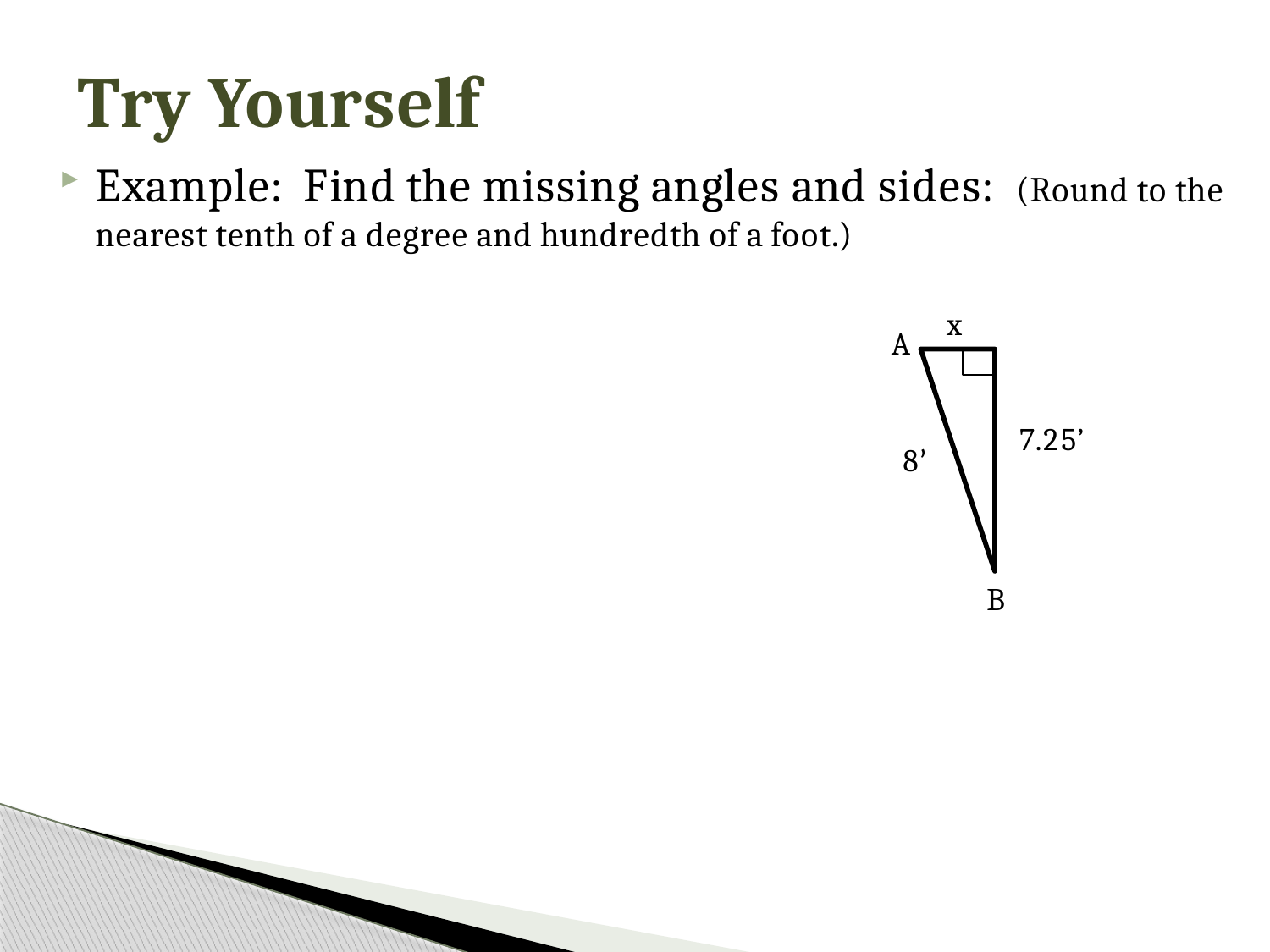

# Try Yourself
Example:  Find the missing angles and sides:  (Round to the nearest tenth of a degree and hundredth of a foot.)
x
A

7.25’
8’
B